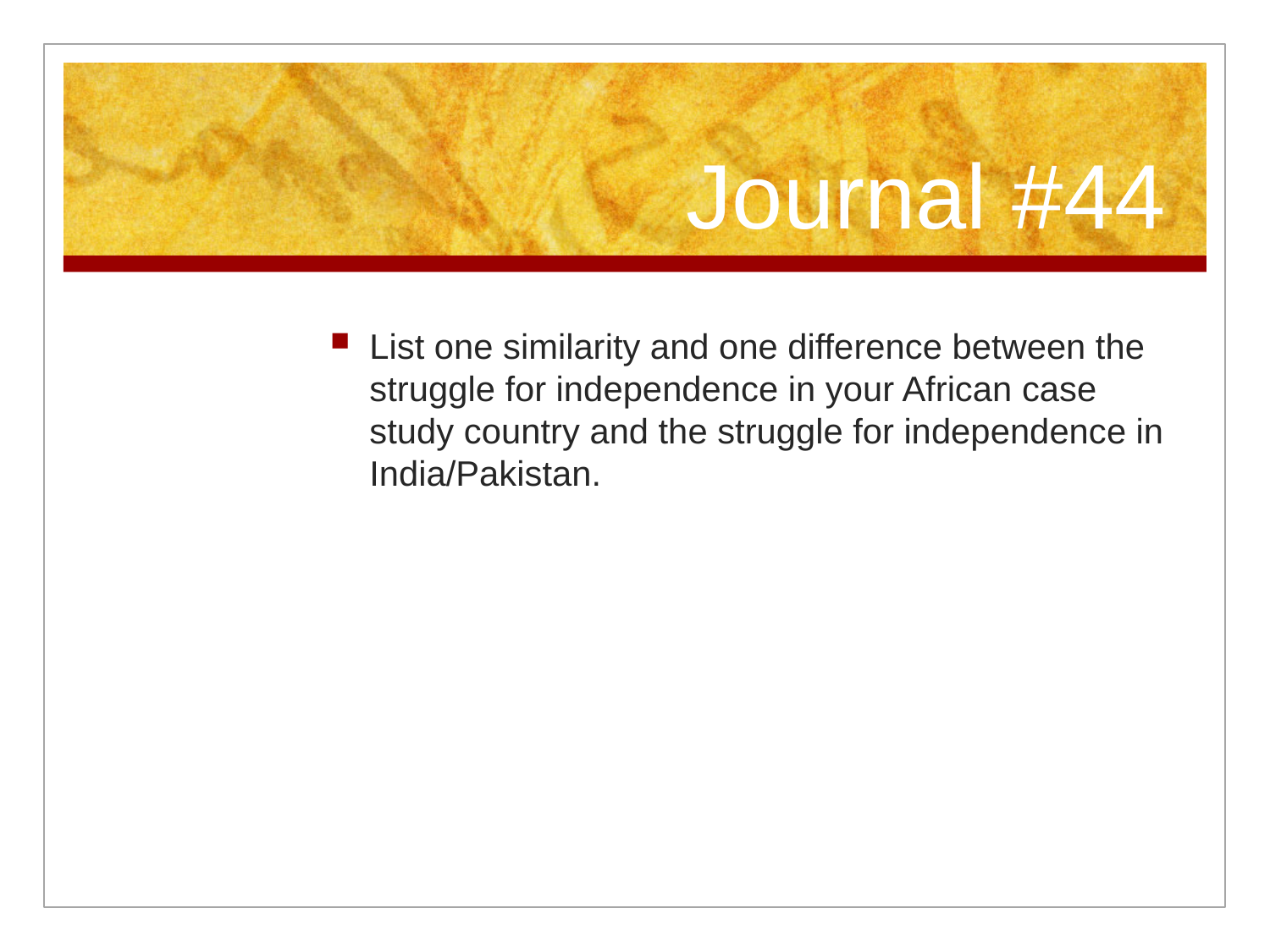

# Journal #44
List one similarity and one difference between the struggle for independence in your African case study country and the struggle for independence in India/Pakistan.